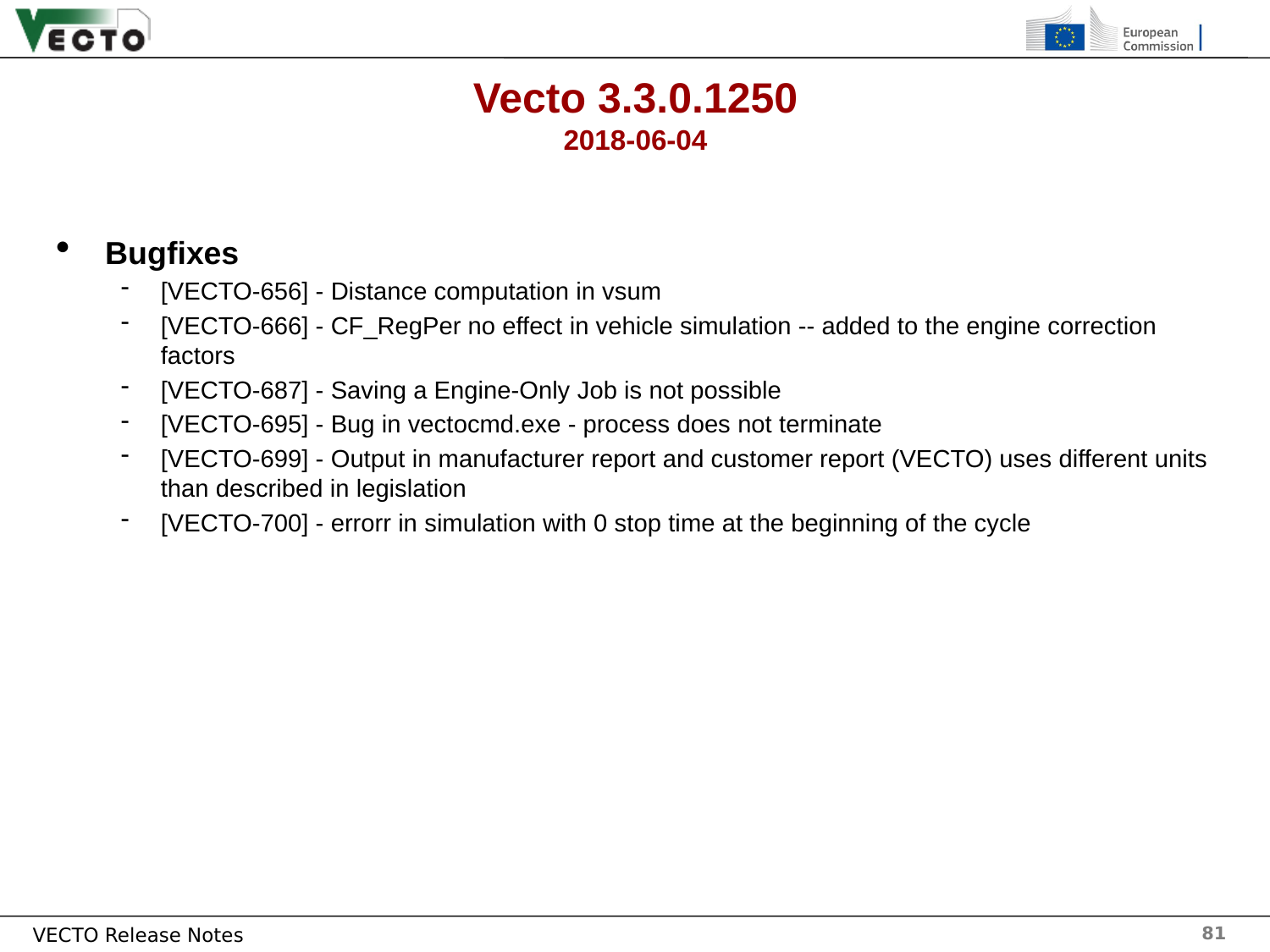

# Vecto 3.3.0.1250 2018-06-04
Bugfixes
[VECTO-656] - Distance computation in vsum
[VECTO-666] - CF_RegPer no effect in vehicle simulation -- added to the engine correction factors
[VECTO-687] - Saving a Engine-Only Job is not possible
[VECTO-695] - Bug in vectocmd.exe - process does not terminate
[VECTO-699] - Output in manufacturer report and customer report (VECTO) uses different units than described in legislation
[VECTO-700] - errorr in simulation with 0 stop time at the beginning of the cycle